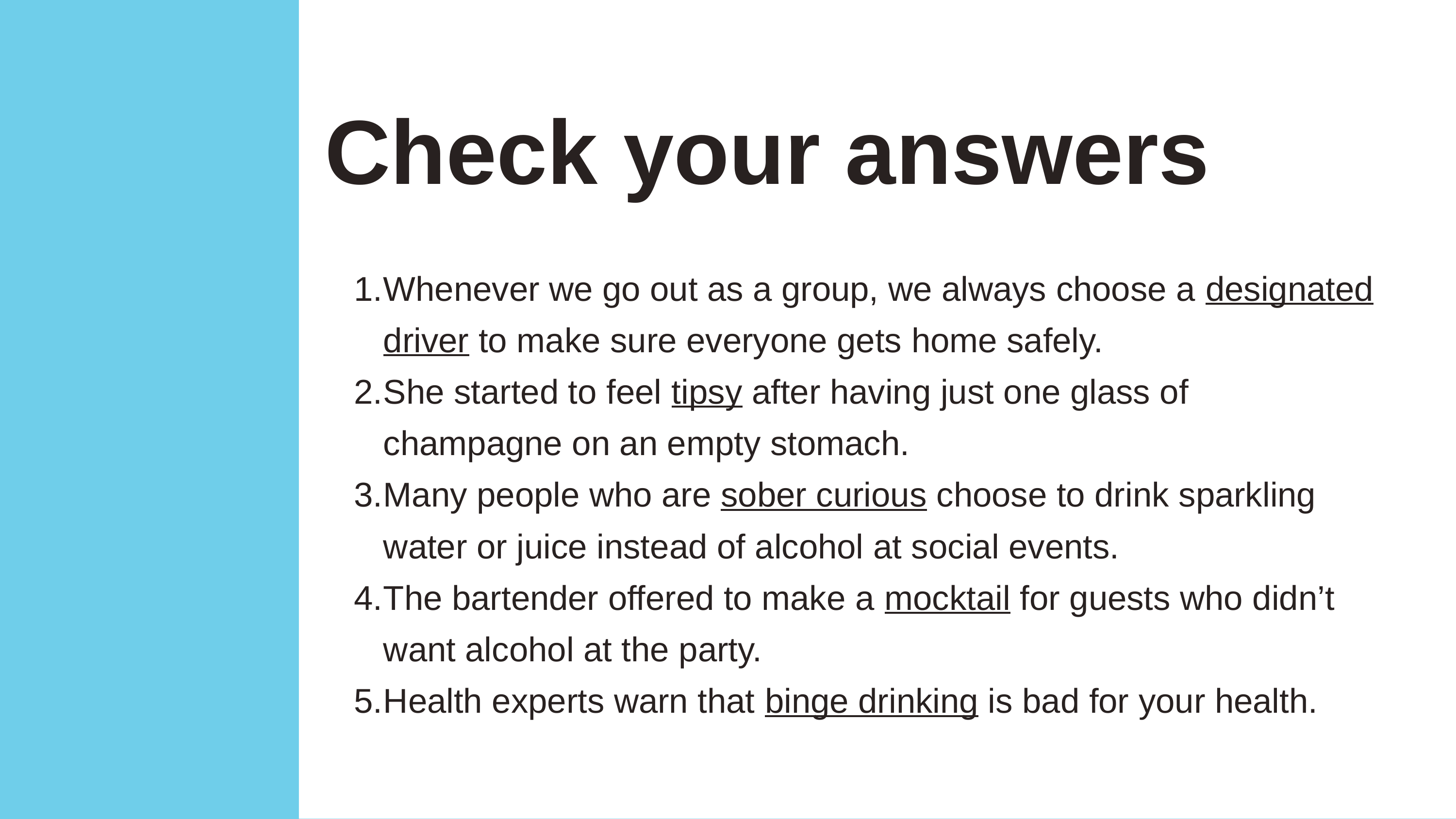

Check your answers
Whenever we go out as a group, we always choose a designated driver to make sure everyone gets home safely.
She started to feel tipsy after having just one glass of champagne on an empty stomach.
Many people who are sober curious choose to drink sparkling water or juice instead of alcohol at social events.
The bartender offered to make a mocktail for guests who didn’t want alcohol at the party.
Health experts warn that binge drinking is bad for your health.